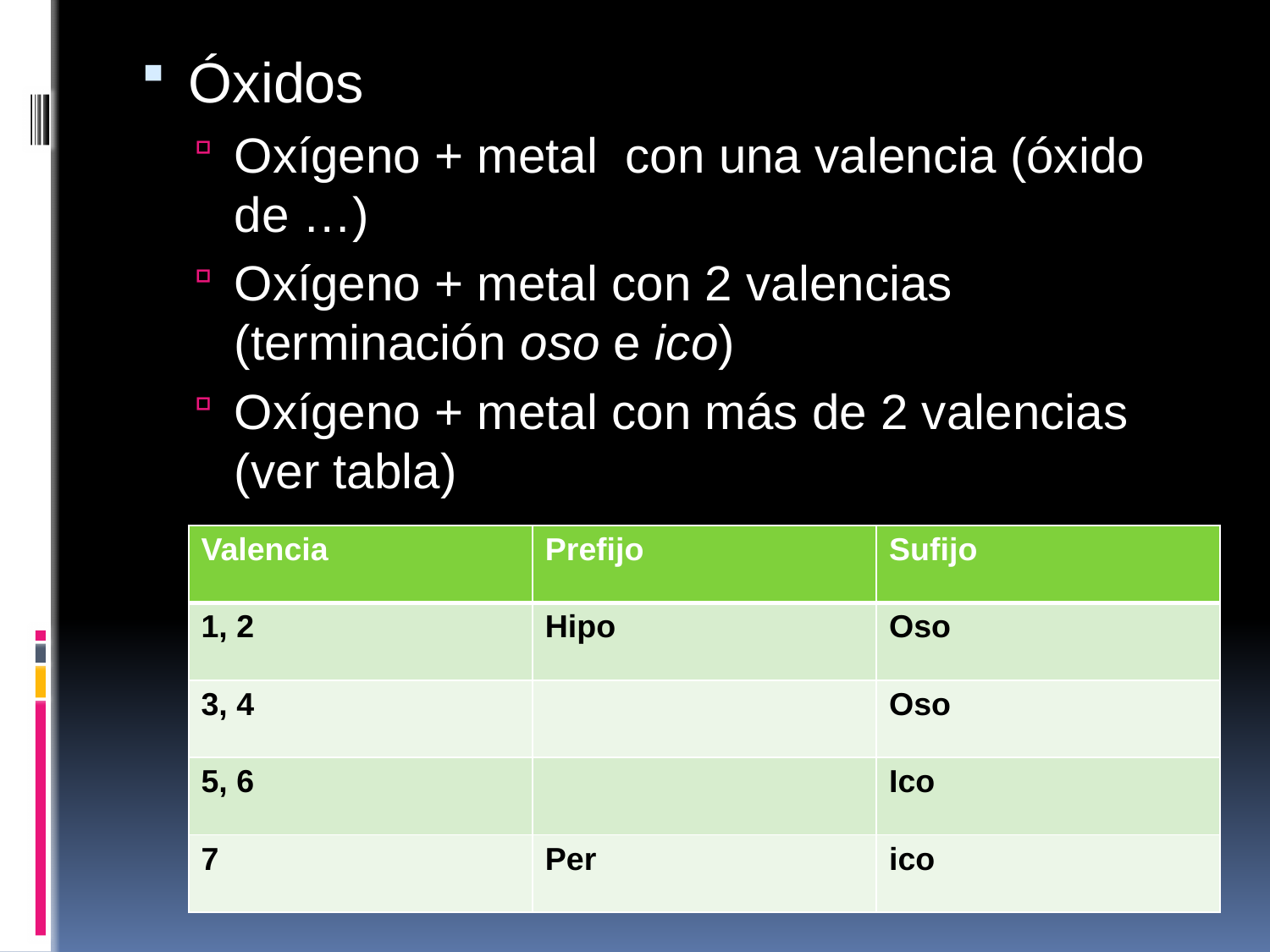

Óxidos
Oxígeno + metal  con una valencia (óxido de …)
Oxígeno + metal con 2 valencias (terminación oso e ico)
Oxígeno + metal con más de 2 valencias (ver tabla)
| Valencia | Prefijo | Sufijo |
| --- | --- | --- |
| 1, 2 | Hipo | Oso |
| 3, 4 |  | Oso |
| 5, 6 |  | Ico |
| 7 | Per | ico |